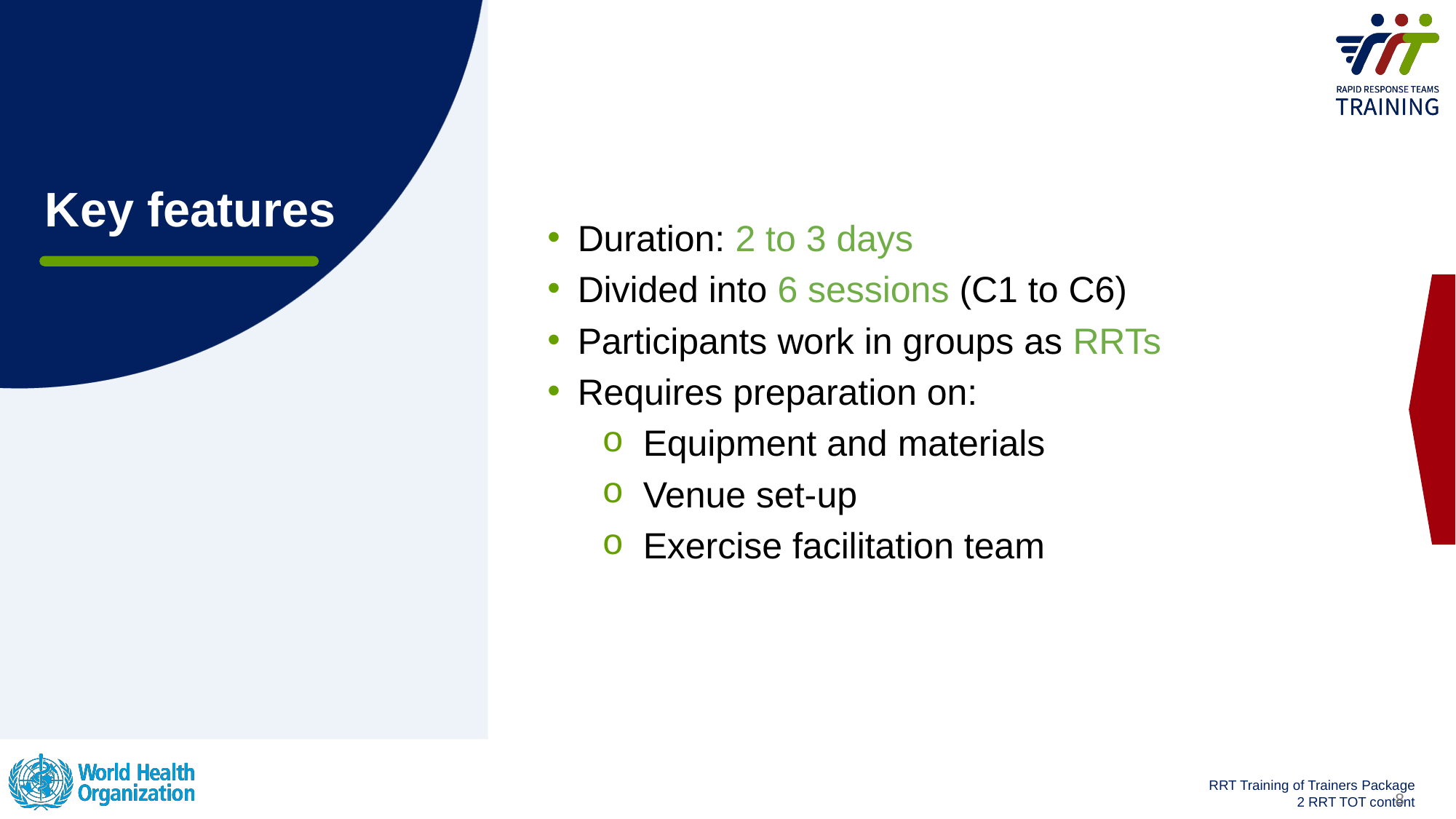

# Key features
Duration: 2 to 3 days
Divided into 6 sessions (C1 to C6)
Participants work in groups as RRTs
Requires preparation on:
Equipment and materials
Venue set-up
Exercise facilitation team